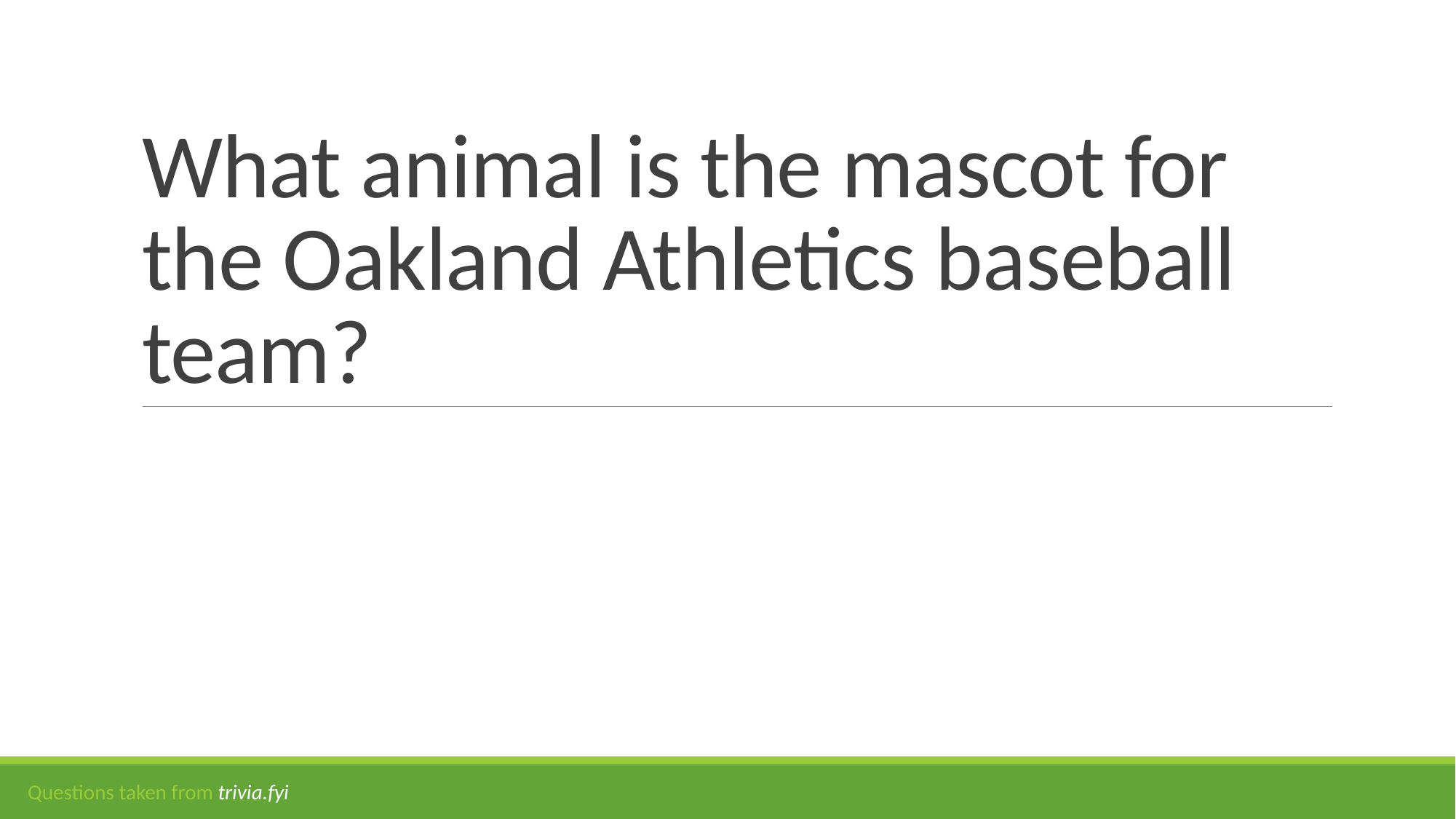

# What animal is the mascot for the Oakland Athletics baseball team?